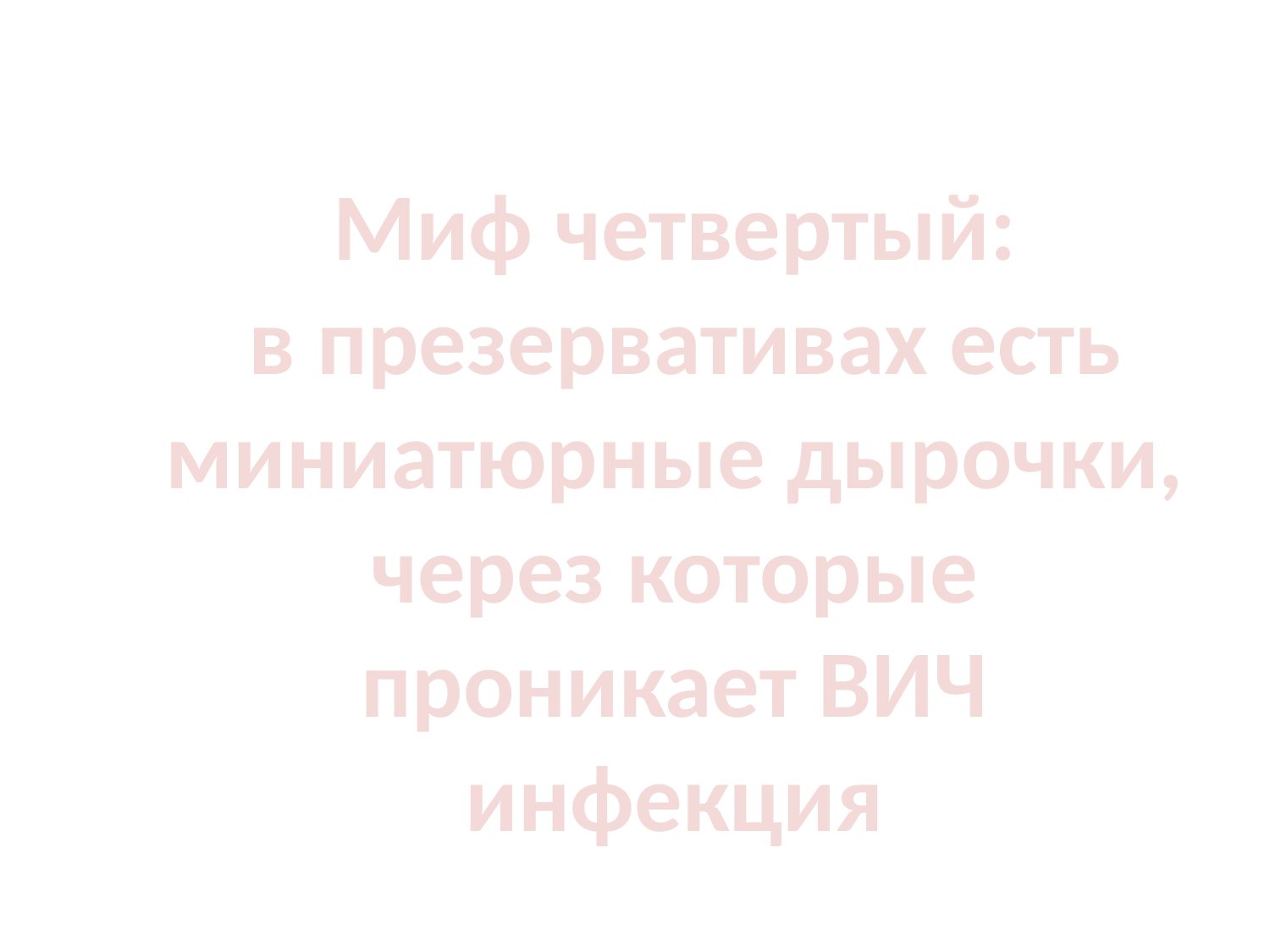

Миф четвертый:
 в презервативах есть миниатюрные дырочки, через которые проникает ВИЧ инфекция
#